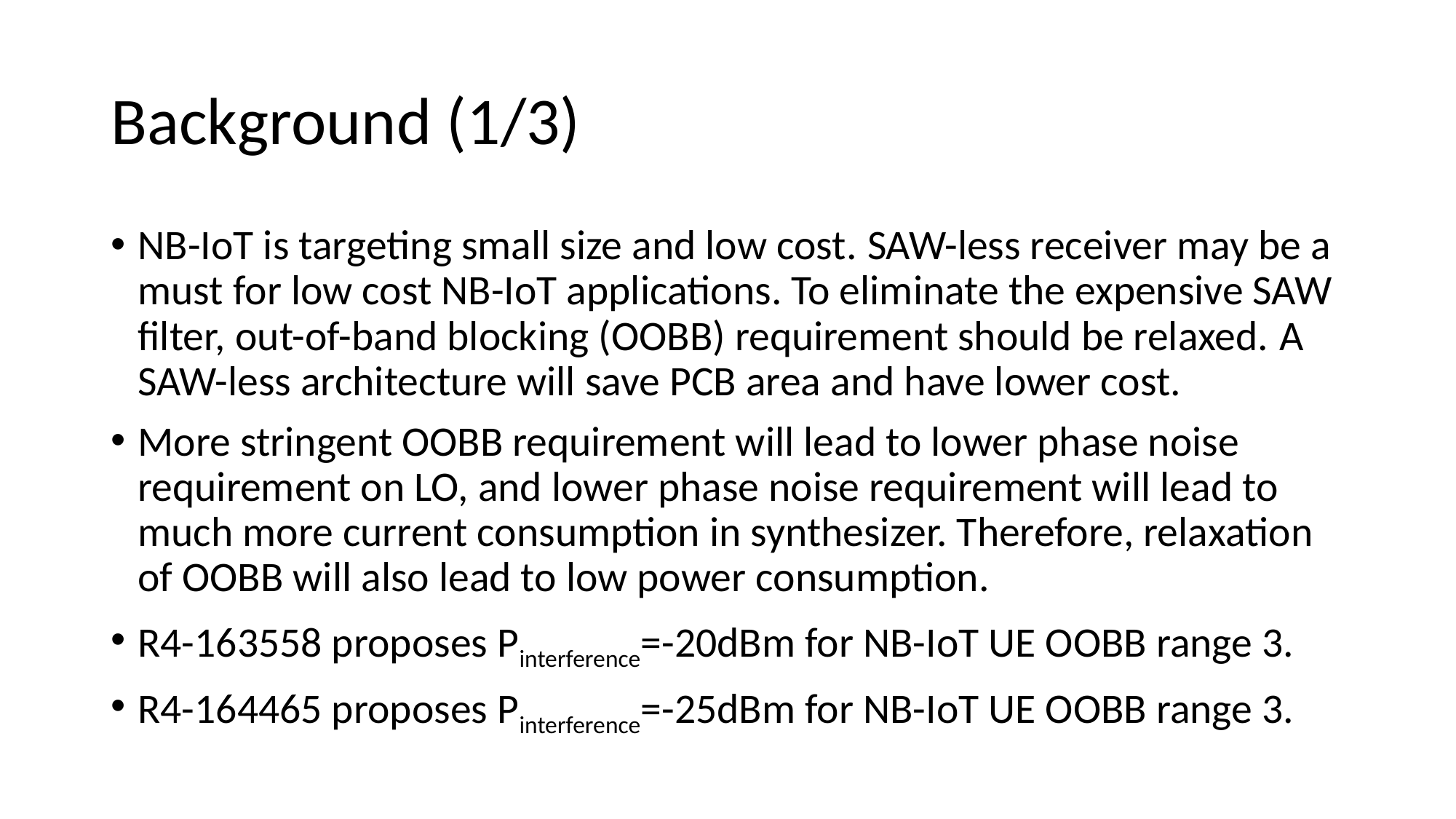

# Background (1/3)
NB-IoT is targeting small size and low cost. SAW-less receiver may be a must for low cost NB-IoT applications. To eliminate the expensive SAW filter, out-of-band blocking (OOBB) requirement should be relaxed. A SAW-less architecture will save PCB area and have lower cost.
More stringent OOBB requirement will lead to lower phase noise requirement on LO, and lower phase noise requirement will lead to much more current consumption in synthesizer. Therefore, relaxation of OOBB will also lead to low power consumption.
R4-163558 proposes Pinterference=-20dBm for NB-IoT UE OOBB range 3.
R4-164465 proposes Pinterference=-25dBm for NB-IoT UE OOBB range 3.